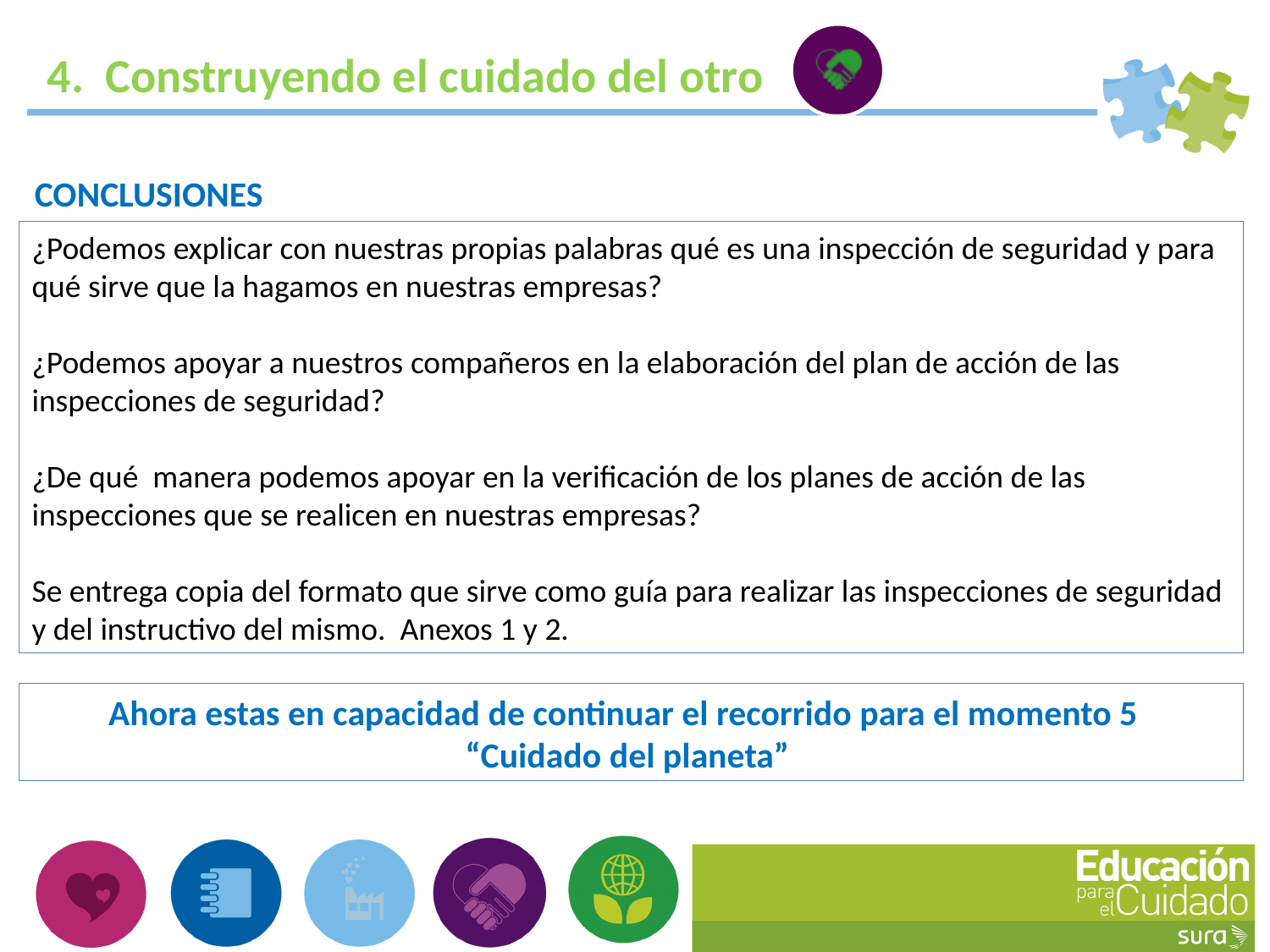

4.  Construyendo el cuidado del otro

CONCLUSIONES

¿Podemos explicar con nuestras propias palabras qué es una inspección de seguridad y para qué sirve que la hagamos en nuestras empresas?

¿Podemos apoyar a nuestros compañeros en la elaboración del plan de acción de las inspecciones de seguridad?

¿De qué  manera podemos apoyar en la verificación de los planes de acción de las inspecciones que se realicen en nuestras empresas?

Se entrega copia del formato que sirve como guía para realizar las inspecciones de seguridad y del instructivo del mismo.  Anexos 1 y 2.
Ahora estas en capacidad de continuar el recorrido para el momento 5
“Cuidado del planeta”